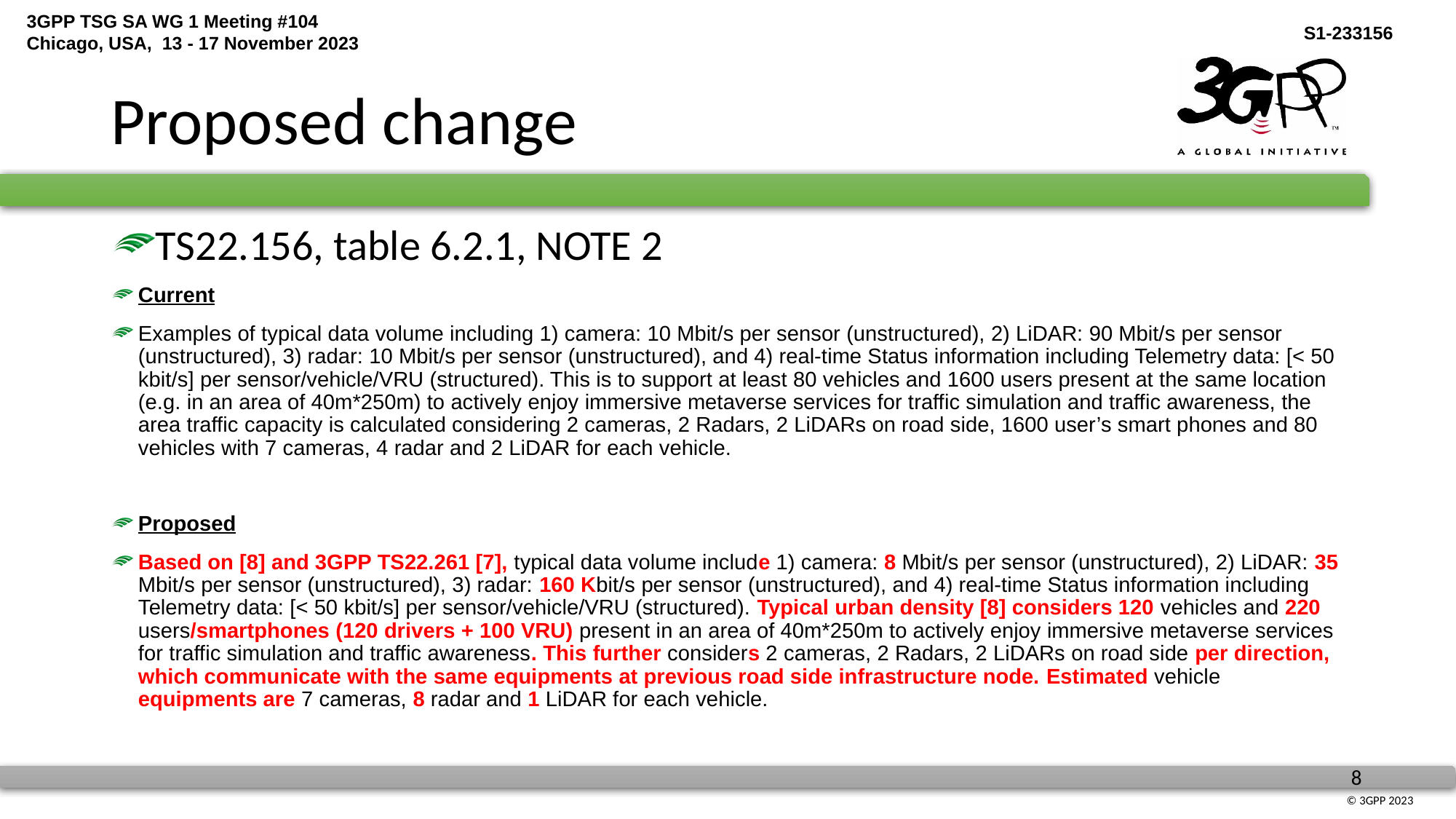

# Proposed change
TS22.156, table 6.2.1, NOTE 2
Current
Examples of typical data volume including 1) camera: 10 Mbit/s per sensor (unstructured), 2) LiDAR: 90 Mbit/s per sensor (unstructured), 3) radar: 10 Mbit/s per sensor (unstructured), and 4) real-time Status information including Telemetry data: [< 50 kbit/s] per sensor/vehicle/VRU (structured). This is to support at least 80 vehicles and 1600 users present at the same location (e.g. in an area of 40m*250m) to actively enjoy immersive metaverse services for traffic simulation and traffic awareness, the area traffic capacity is calculated considering 2 cameras, 2 Radars, 2 LiDARs on road side, 1600 user’s smart phones and 80 vehicles with 7 cameras, 4 radar and 2 LiDAR for each vehicle.

Proposed
Based on [8] and 3GPP TS22.261 [7], typical data volume include 1) camera: 8 Mbit/s per sensor (unstructured), 2) LiDAR: 35 Mbit/s per sensor (unstructured), 3) radar: 160 Kbit/s per sensor (unstructured), and 4) real-time Status information including Telemetry data: [< 50 kbit/s] per sensor/vehicle/VRU (structured). Typical urban density [8] considers 120 vehicles and 220 users/smartphones (120 drivers + 100 VRU) present in an area of 40m*250m to actively enjoy immersive metaverse services for traffic simulation and traffic awareness. This further considers 2 cameras, 2 Radars, 2 LiDARs on road side per direction, which communicate with the same equipments at previous road side infrastructure node. Estimated vehicle equipments are 7 cameras, 8 radar and 1 LiDAR for each vehicle.